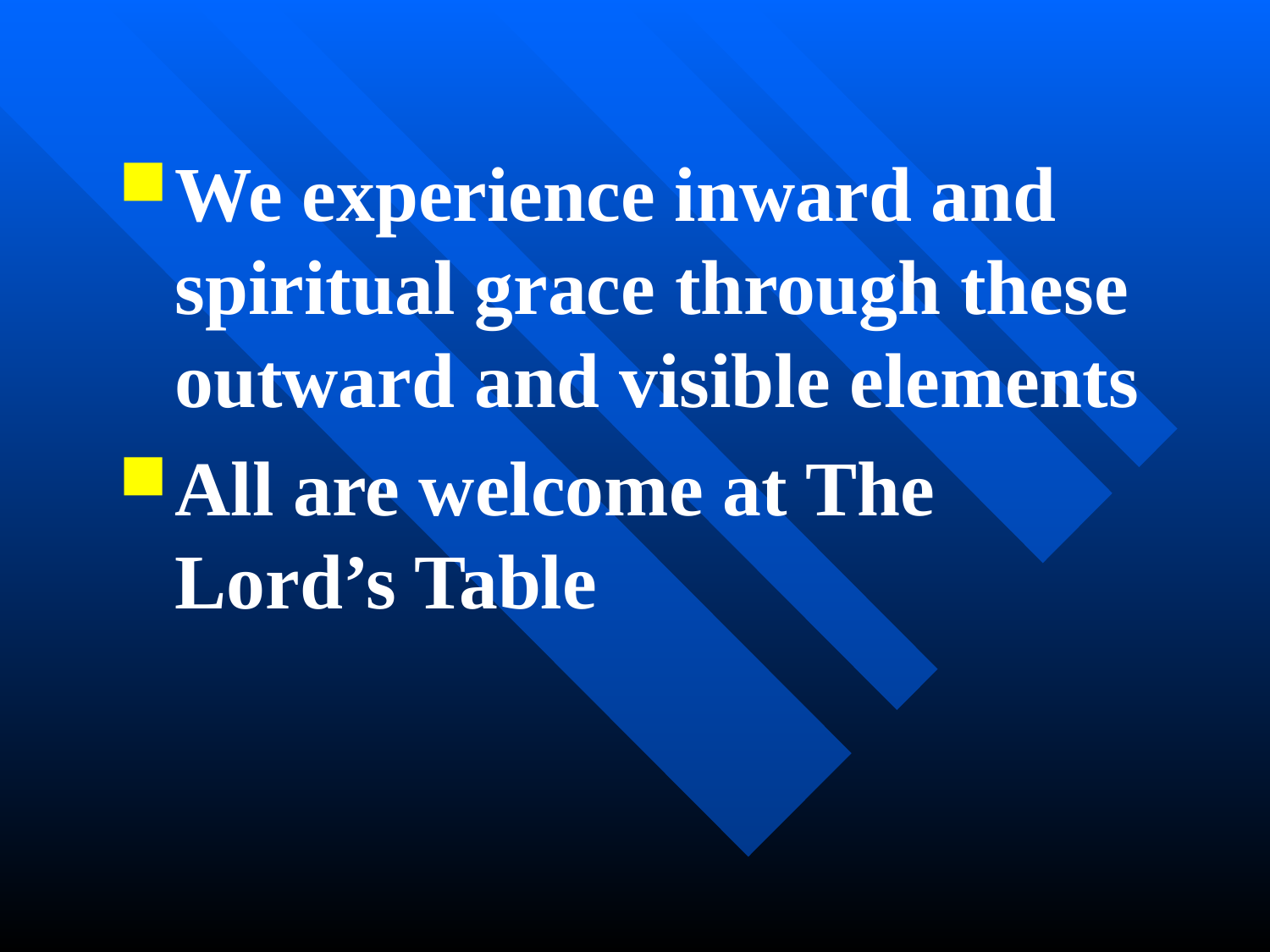

We experience inward and spiritual grace through these outward and visible elements
All are welcome at The Lord’s Table